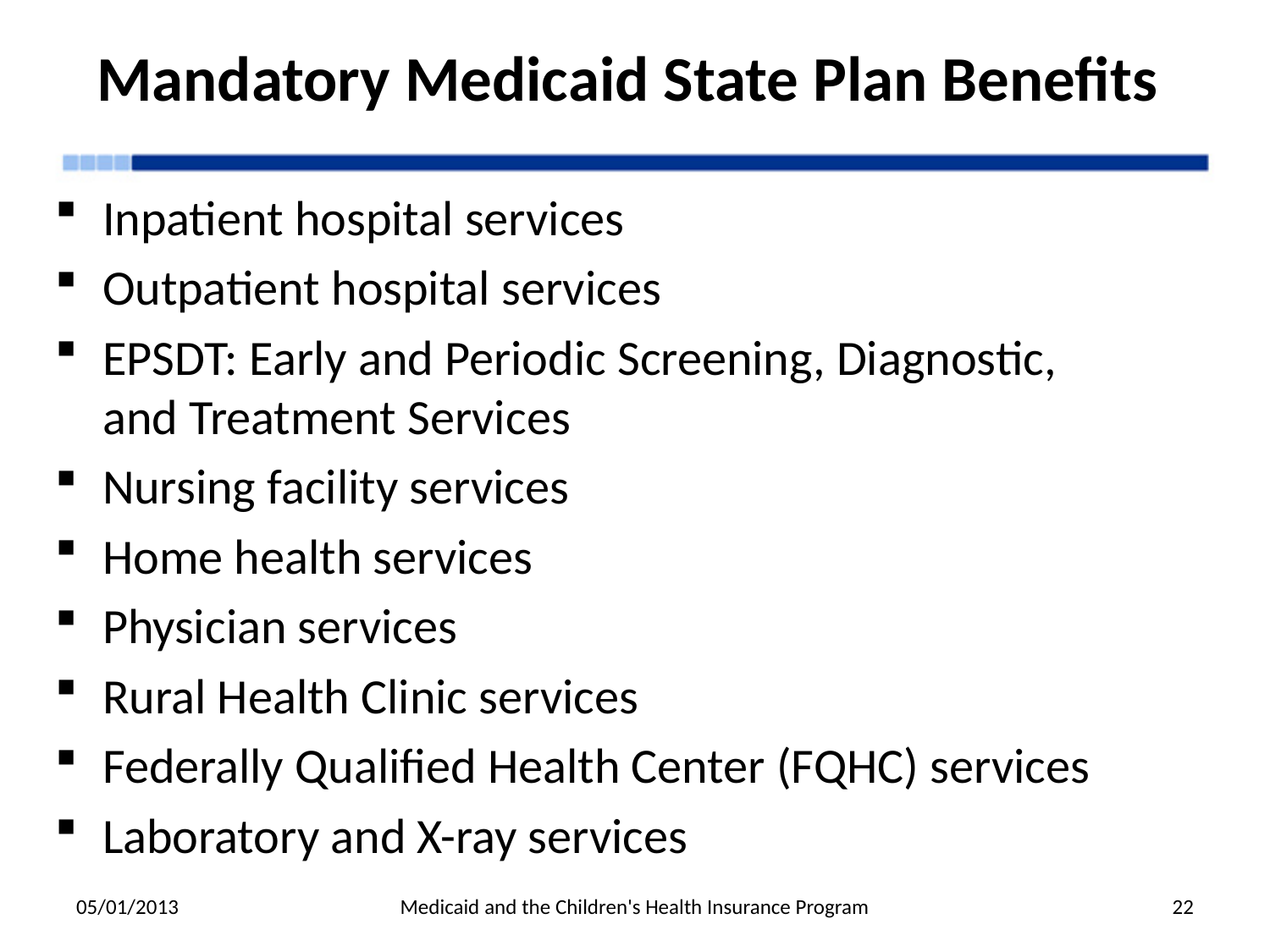

Mandatory Medicaid State Plan Benefits
Inpatient hospital services
Outpatient hospital services
EPSDT: Early and Periodic Screening, Diagnostic, and Treatment Services
Nursing facility services
Home health services
Physician services
Rural Health Clinic services
Federally Qualified Health Center (FQHC) services
Laboratory and X-ray services

05/01/2013
Medicaid and the Children's Health Insurance Program
22